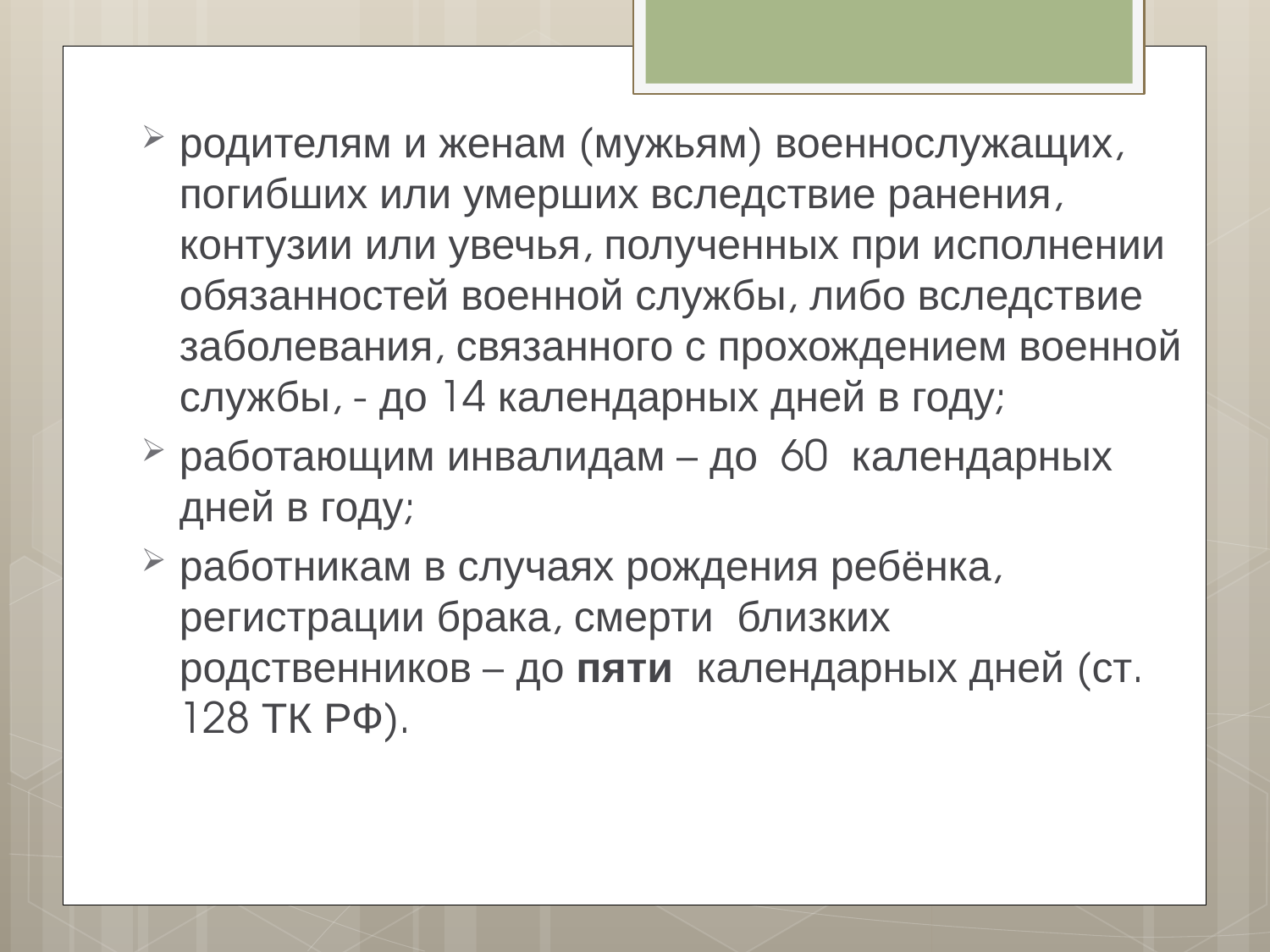

родителям и женам (мужьям) военнослужащих, погибших или умерших вследствие ранения, контузии или увечья, полученных при исполнении обязанностей военной службы, либо вследствие заболевания, связанного с прохождением военной службы, - до 14 календарных дней в году;
работающим инвалидам – до  60  календарных дней в году;
работникам в случаях рождения ребёнка, регистрации брака, смерти  близких родственников – до пяти  календарных дней (ст. 128 ТК РФ).